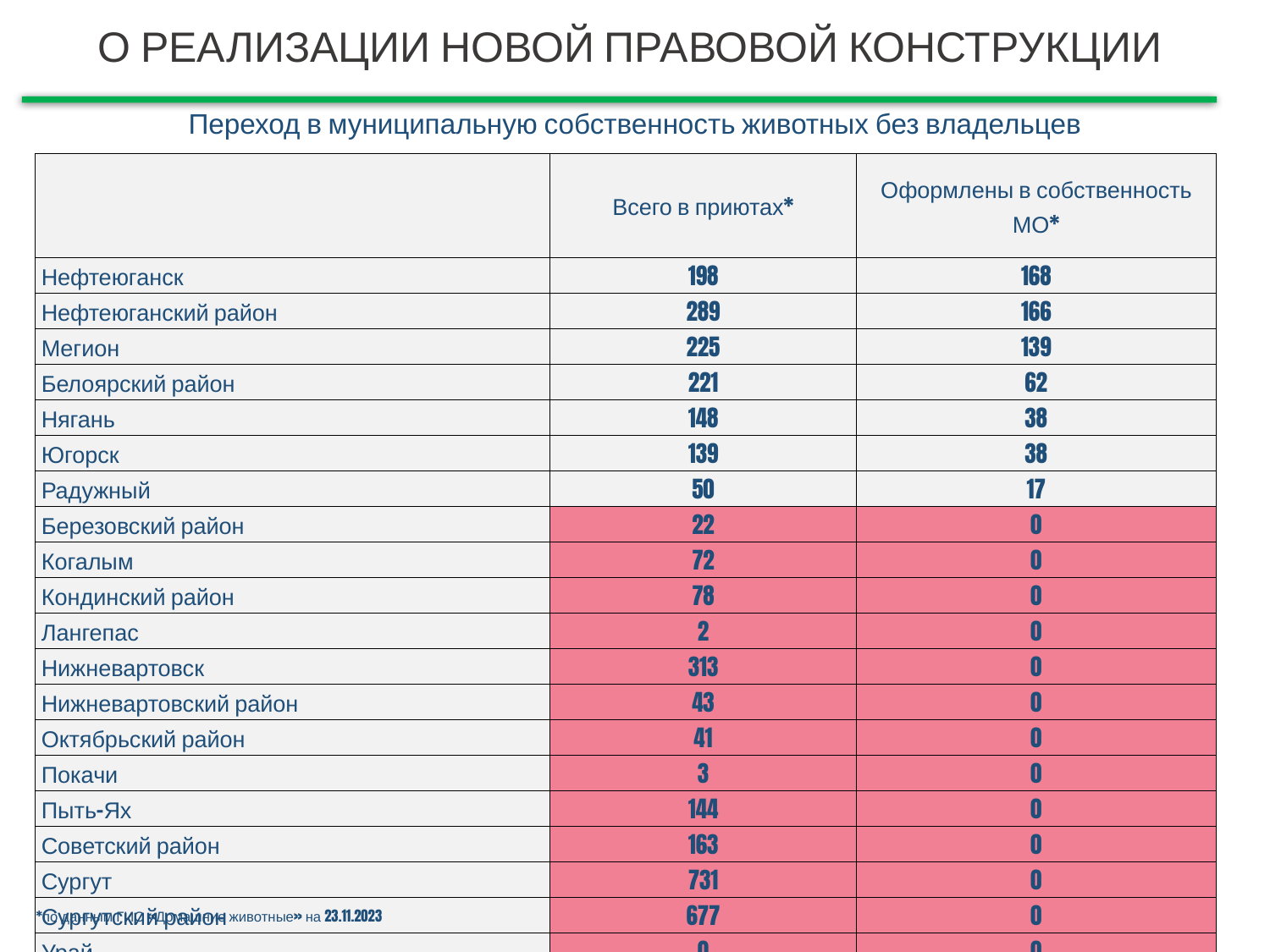

# О РЕАЛИЗАЦИИ НОВОЙ ПРАВОВОЙ КОНСТРУКЦИИ

Переход в муниципальную собственность животных без владельцев
|  | Всего в приютах\* | Оформлены в собственность МО\* |
| --- | --- | --- |
| Нефтеюганск | 198 | 168 |
| Нефтеюганский район | 289 | 166 |
| Мегион | 225 | 139 |
| Белоярский район | 221 | 62 |
| Нягань | 148 | 38 |
| Югорск | 139 | 38 |
| Радужный | 50 | 17 |
| Березовский район | 22 | 0 |
| Когалым | 72 | 0 |
| Кондинский район | 78 | 0 |
| Лангепас | 2 | 0 |
| Нижневартовск | 313 | 0 |
| Нижневартовский район | 43 | 0 |
| Октябрьский район | 41 | 0 |
| Покачи | 3 | 0 |
| Пыть-Ях | 144 | 0 |
| Советский район | 163 | 0 |
| Сургут | 731 | 0 |
| Сургутский район | 677 | 0 |
| Урай | 0 | 0 |
| Ханты-Мансийск | 181 | 0 |
| Ханты-Мансийский район | 91 | 0 |
| ВСЕГО | 3 831 | 628 |
8
*по данным ГИС «Домашние животные» на 23.11.2023